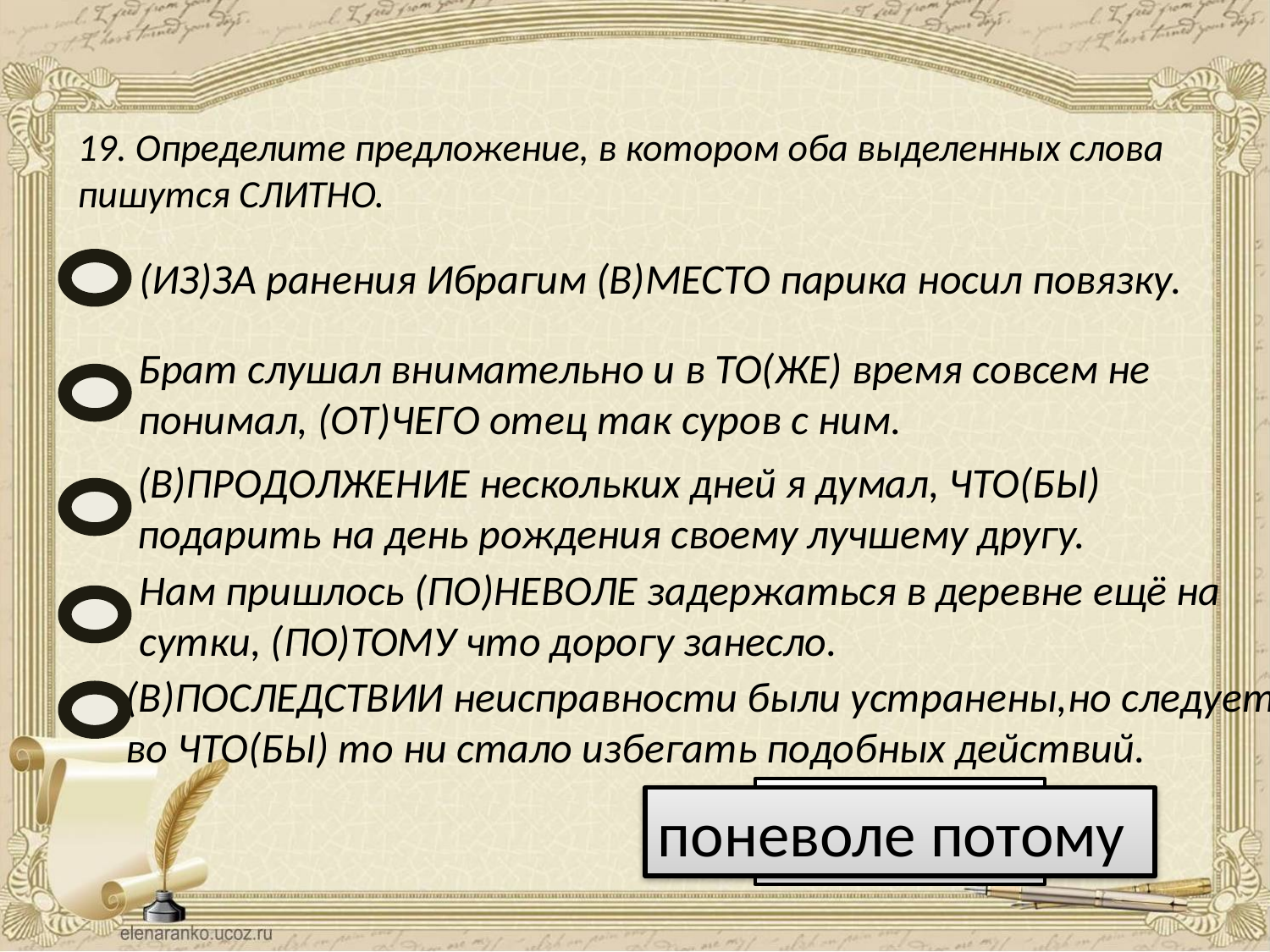

19. Определите предложение, в котором оба выделенных слова пишутся СЛИТНО.
(ИЗ)ЗА ранения Ибрагим (В)МЕСТО парика носил повязку.

Брат слушал внимательно и в ТО(ЖЕ) время совсем не понимал, (ОТ)ЧЕГО отец так суров с ним.

(В)ПРОДОЛЖЕНИЕ нескольких дней я думал, ЧТО(БЫ) подарить на день рождения своему лучшему другу.

Нам пришлось (ПО)НЕВОЛЕ задержаться в деревне ещё на сутки, (ПО)ТОМУ что дорогу занесло.

(В)ПОСЛЕДСТВИИ неисправности были устранены,но следует  во ЧТО(БЫ) то ни стало избегать подобных действий.

Ответ
поневоле потому